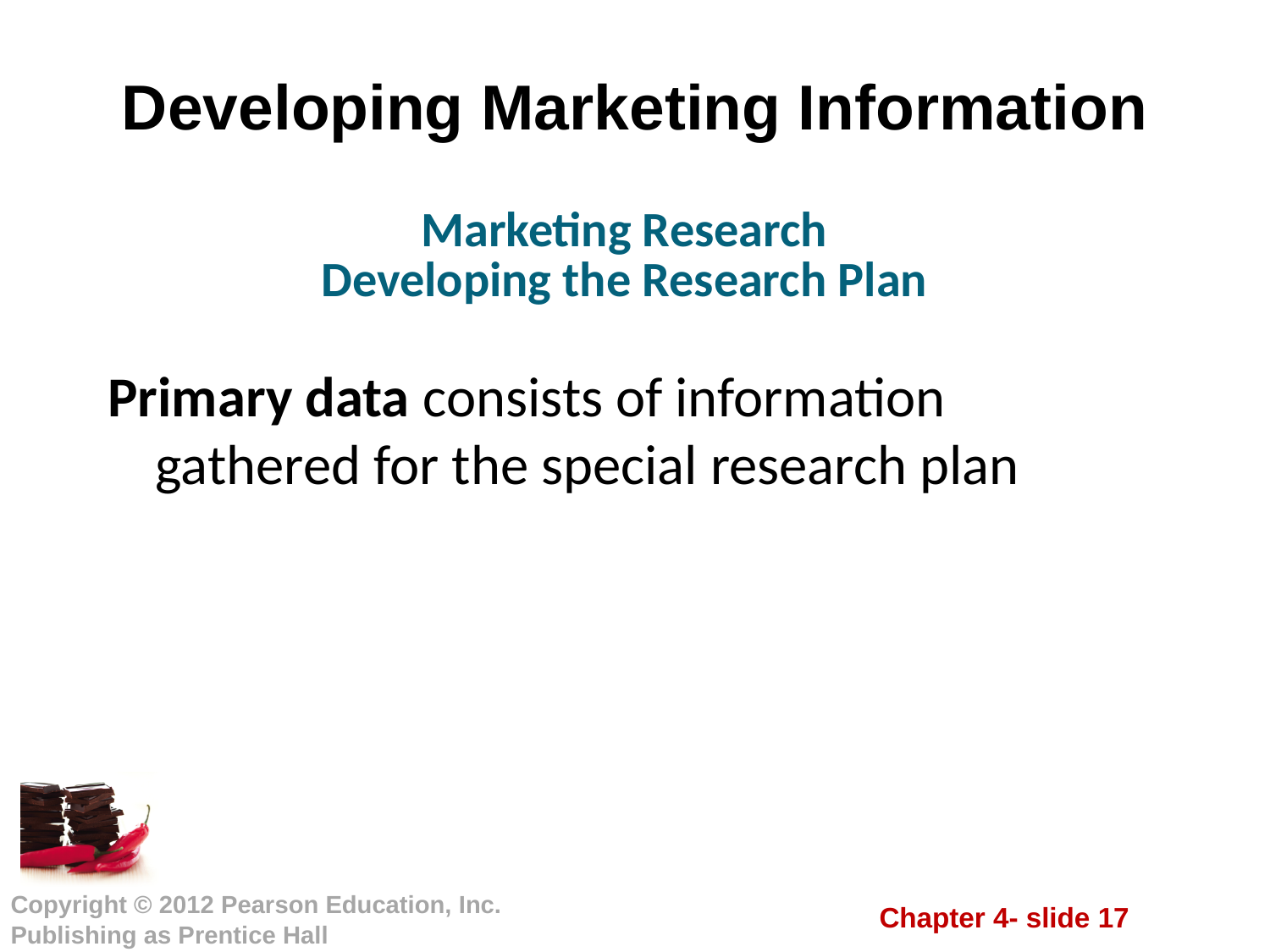

# Developing Marketing Information
Marketing Research
Developing the Research Plan

Primary data consists of information gathered for the special research plan